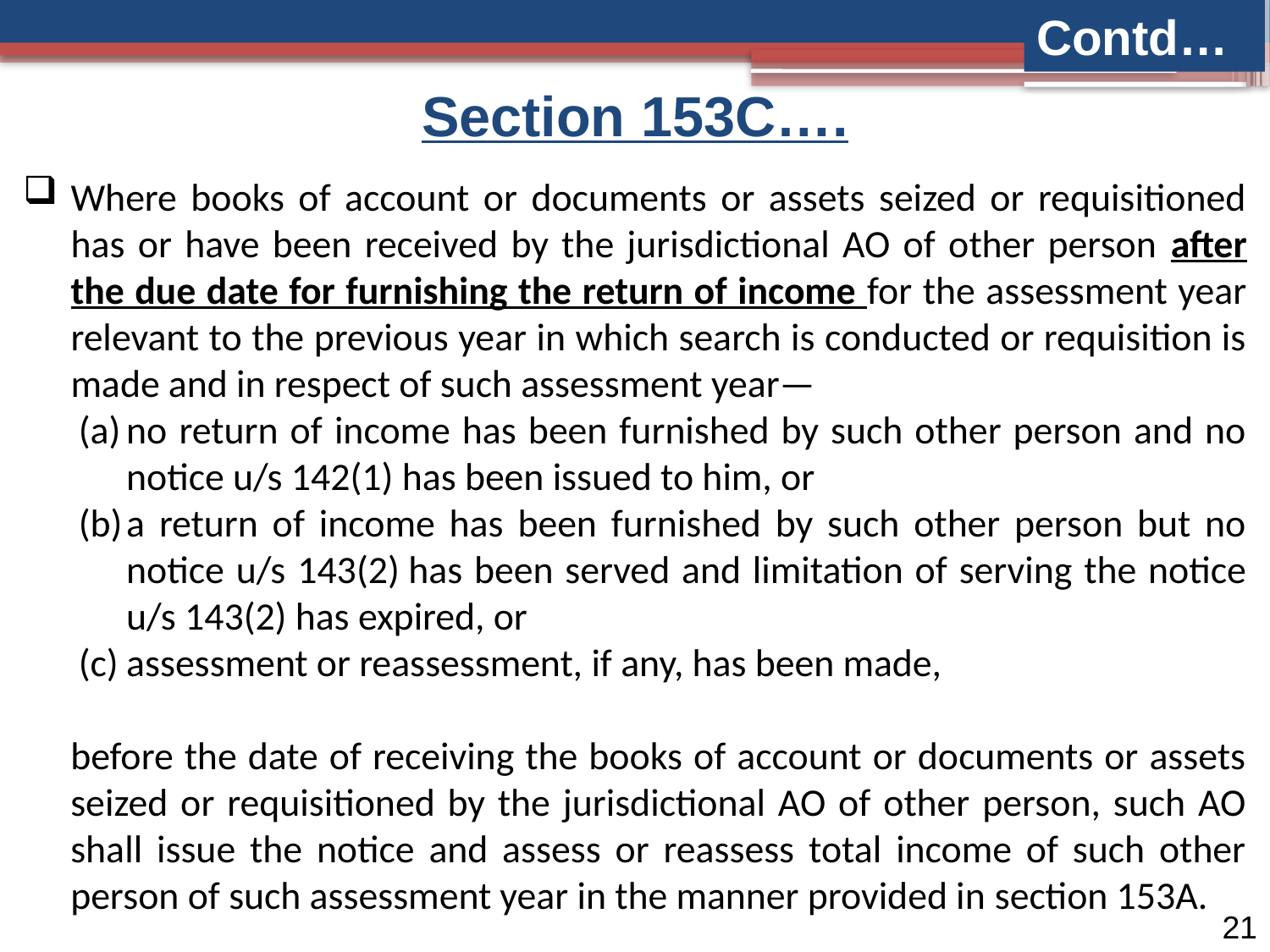

Contd…
Section 153C….
Where books of account or documents or assets seized or requisitioned has or have been received by the jurisdictional AO of other person after the due date for furnishing the return of income for the assessment year relevant to the previous year in which search is conducted or requisition is made and in respect of such assessment year—
no return of income has been furnished by such other person and no notice u/s 142(1) has been issued to him, or
a return of income has been furnished by such other person but no notice u/s 143(2) has been served and limitation of serving the notice u/s 143(2) has expired, or
assessment or reassessment, if any, has been made,

before the date of receiving the books of account or documents or assets seized or requisitioned by the jurisdictional AO of other person, such AO shall issue the notice and assess or reassess total income of such other person of such assessment year in the manner provided in section 153A.
21